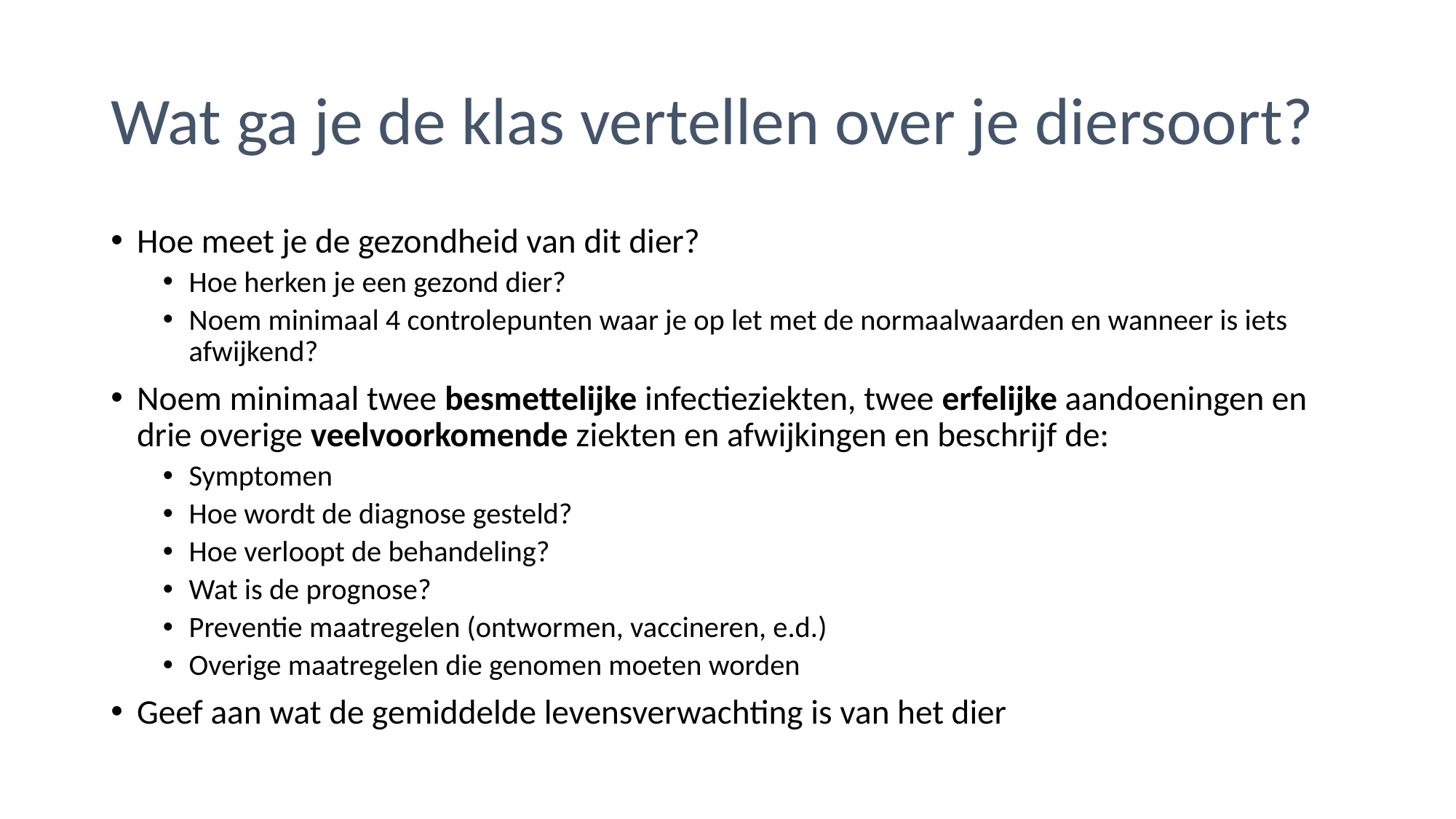

# Wat ga je de klas vertellen over je diersoort?
Hoe meet je de gezondheid van dit dier?
Hoe herken je een gezond dier?
Noem minimaal 4 controlepunten waar je op let met de normaalwaarden en wanneer is iets afwijkend?
Noem minimaal twee besmettelijke infectieziekten, twee erfelijke aandoeningen en drie overige veelvoorkomende ziekten en afwijkingen en beschrijf de:
Symptomen
Hoe wordt de diagnose gesteld?
Hoe verloopt de behandeling?
Wat is de prognose?
Preventie maatregelen (ontwormen, vaccineren, e.d.)
Overige maatregelen die genomen moeten worden
Geef aan wat de gemiddelde levensverwachting is van het dier